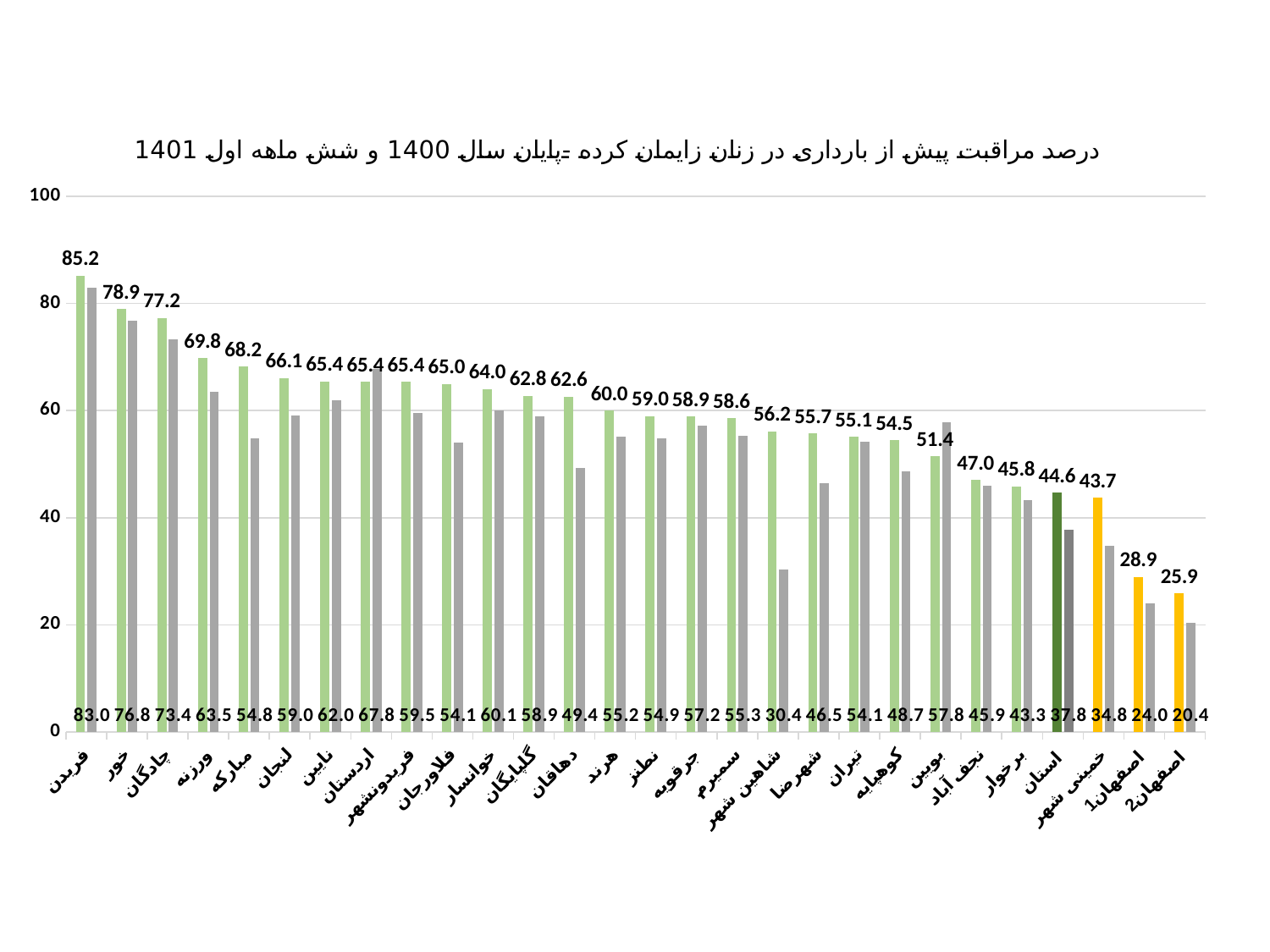

### Chart: درصد مراقبت پیش از بارداری در زنان زایمان کرده -پایان سال 1400 و شش ماهه اول 1401

| Category | درصد مراقبت پیش از بارداری در زنان زایمان کرده - 6 ماهه اول  1401 | درصد مراقبت پیش از بارداری در زنان زایمان کرده - سال 1400 |
|---|---|---|
| فریدن | 85.2112676056338 | 82.97161936560936 |
| خور | 78.94736842105263 | 76.82926829268293 |
| چادگان | 77.22772277227723 | 73.37807606263982 |
| ورزنه | 69.80198019801979 | 63.476070528967256 |
| مبارکه | 68.21192052980133 | 54.7550432276657 |
| لنجان | 66.11039794608472 | 59.01481004507405 |
| نایین | 65.40284360189574 | 61.979166666666664 |
| اردستان | 65.37102473498233 | 67.82077393075356 |
| فریدونشهر | 65.36796536796537 | 59.53389830508474 |
| فلاورجان | 64.99448732083792 | 54.054794520547944 |
| خوانسار | 63.970588235294116 | 60.066006600660074 |
| گلپایگان | 62.77533039647577 | 58.92661555312158 |
| دهاقان | 62.56684491978609 | 49.36386768447837 |
| هرند | 60.0 | 55.172413793103445 |
| نطنز | 58.97435897435898 | 54.88565488565489 |
| جرقویه | 58.867924528301884 | 57.227722772277225 |
| سمیرم | 58.56697819314641 | 55.254777070063696 |
| شاهین شهر | 56.15763546798029 | 30.3815190759538 |
| شهرضا | 55.73033707865168 | 46.50655021834061 |
| تیران | 55.07518796992481 | 54.12667946257198 |
| کوهپایه | 54.47154471544715 | 48.708487084870846 |
| بویین | 51.42857142857142 | 57.84313725490197 |
| نجف آباد | 47.02460850111857 | 45.92559787422498 |
| برخوار | 45.799457994579946 | 43.27538883806039 |
| استان  | 44.64535071073078 | 37.76990583334817 |
| خمینی شهر | 43.68845120859445 | 34.76201218136702 |
| اصفهان1  | 28.935064935064936 | 24.031545194557587 |
| اصفهان2  | 25.865580448065174 | 20.412825324304478 |